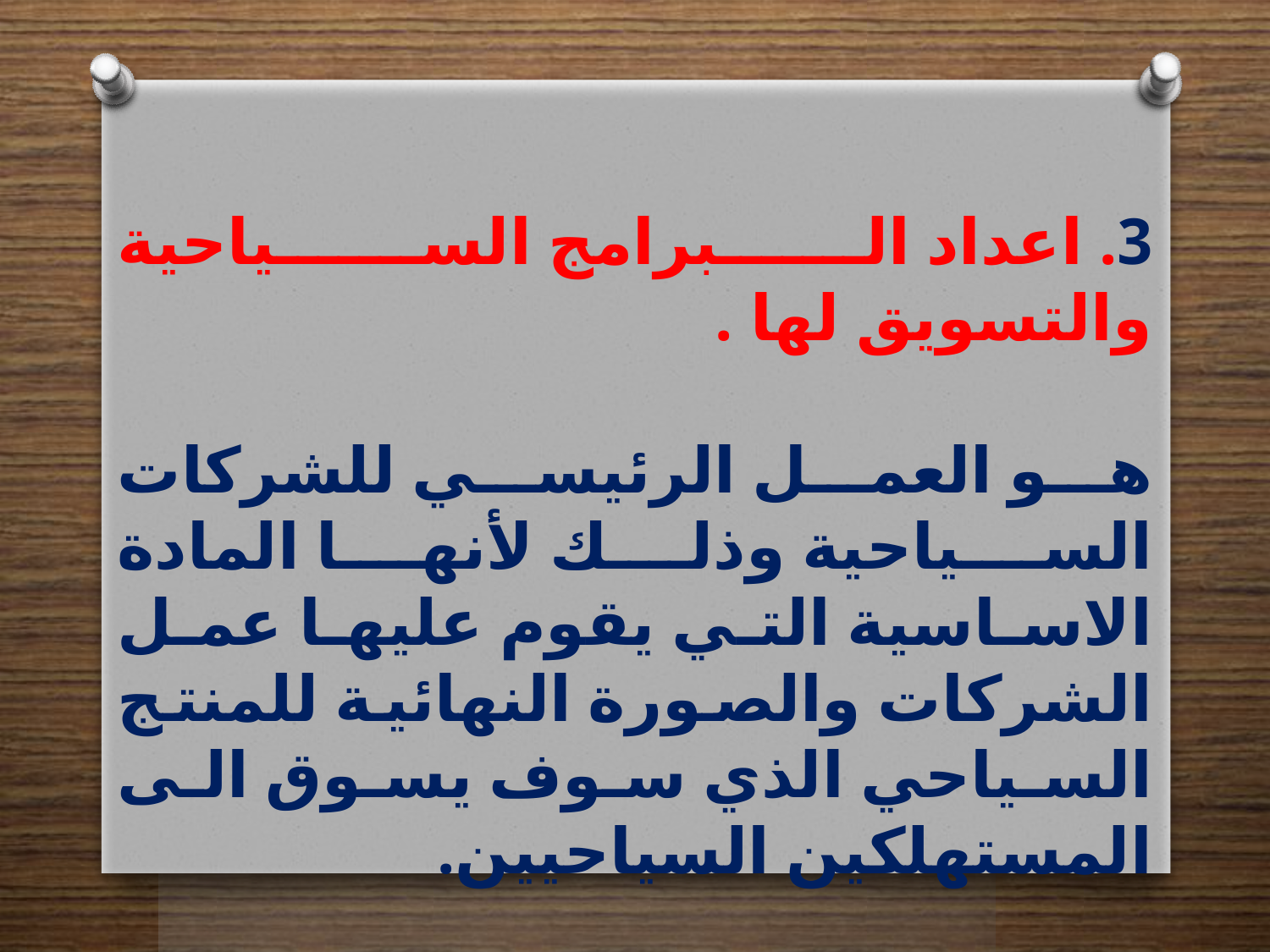

3. اعداد البرامج السياحية والتسويق لها .

هو العمل الرئيسي للشركات السياحية وذلك لأنها المادة الاساسية التي يقوم عليها عمل الشركات والصورة النهائية للمنتج السياحي الذي سوف يسوق الى المستهلكين السياحيين.